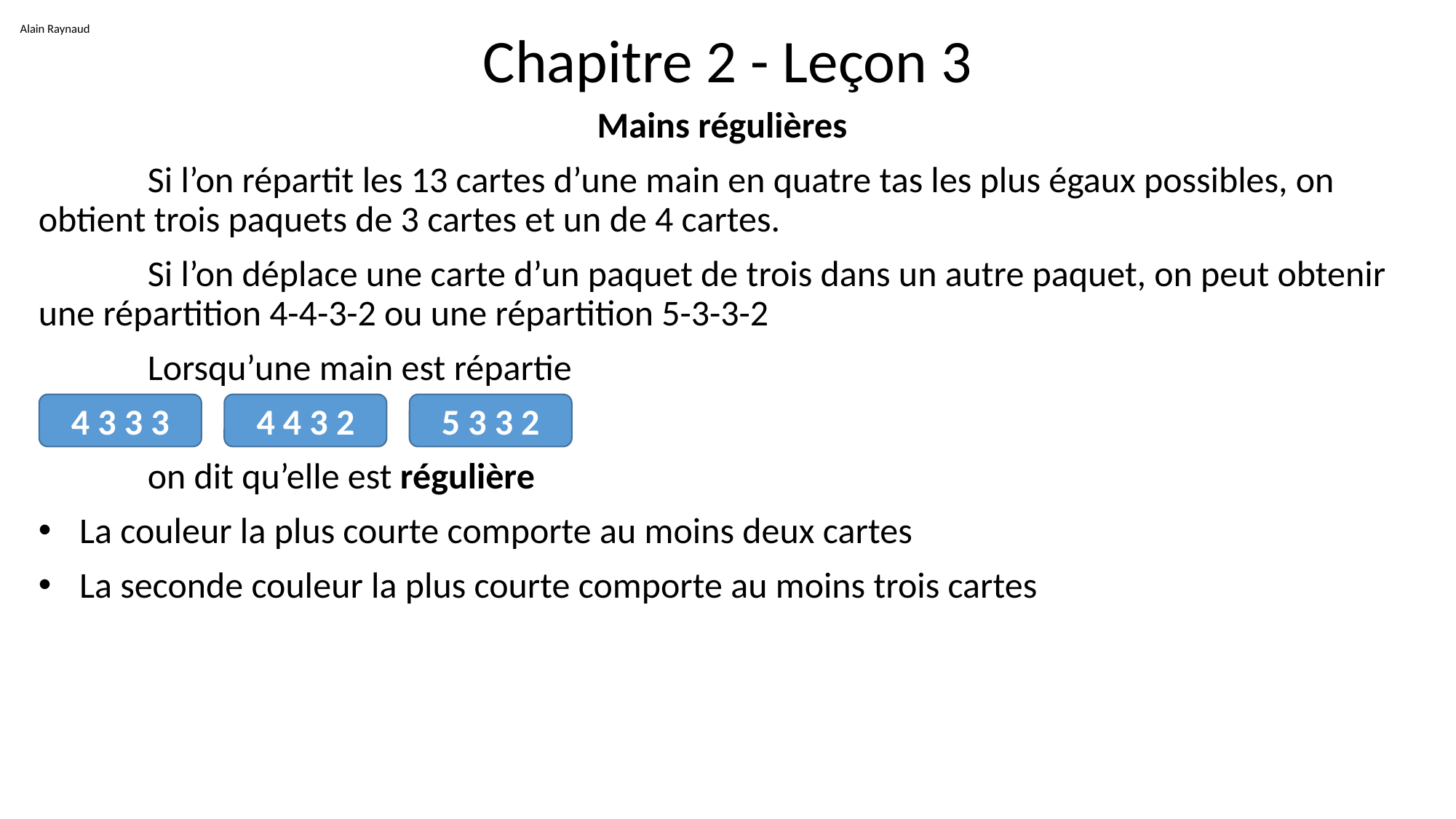

Alain Raynaud
# Chapitre 2 - Leçon 3
Mains régulières
	Si l’on répartit les 13 cartes d’une main en quatre tas les plus égaux possibles, on obtient trois paquets de 3 cartes et un de 4 cartes.
	Si l’on déplace une carte d’un paquet de trois dans un autre paquet, on peut obtenir une répartition 4-4-3-2 ou une répartition 5-3-3-2
	Lorsqu’une main est répartie

	on dit qu’elle est régulière
La couleur la plus courte comporte au moins deux cartes
La seconde couleur la plus courte comporte au moins trois cartes

5 3 3 2
4 3 3 3
4 4 3 2